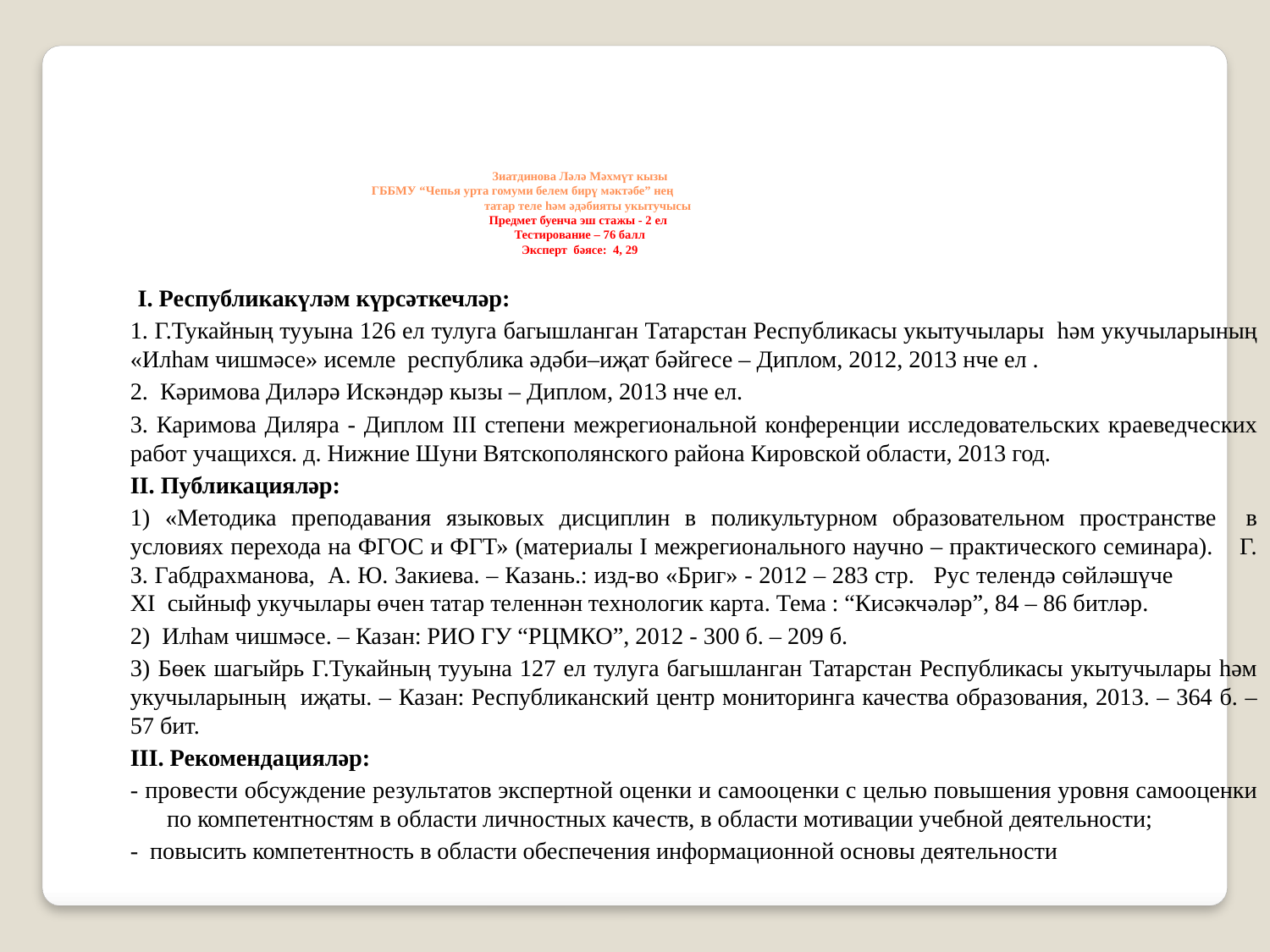

Зиатдинова Ләлә Мәхмүт кызы
             ГББМУ “Чепья урта гомуми белем бирү мәктәбе” нең
     татар теле һәм әдәбияты укытучысы
Предмет буенча эш стажы - 2 ел
Тестирование – 76 балл
Эксперт  бәясе:  4, 29

 I. Республикакүләм күрсәткечләр:
1. Г.Тукайның тууына 126 ел тулуга багышланган Татарстан Республикасы укытучылары  һәм укучыларының «Илһам чишмәсе» исемле  республика әдәби–иҗат бәйгесе – Диплом, 2012, 2013 нче ел .
2.  Кәримова Диләрә Искәндәр кызы – Диплом, 2013 нче ел.
3. Каримова Диляра - Диплом III степени межрегиональной конференции исследовательских краеведческих работ учащихся. д. Нижние Шуни Вятскополянского района Кировской области, 2013 год.
II. Публикацияләр:
1) «Методика преподавания языковых дисциплин в поликультурном образовательном пространстве  в условиях перехода на ФГОС и ФГТ» (материалы I межрегионального научно – практического семинара).    Г. З. Габдрахманова,  А. Ю. Закиева. – Казань.: изд-во «Бриг» - 2012 – 283 стр.   Рус телендә сөйләшүче              XI  сыйныф укучылары өчен татар теленнән технологик карта. Тема : “Кисәкчәләр”, 84 – 86 битләр.
2)  Илһам чишмәсе. – Казан: РИО ГУ “РЦМКО”, 2012 - 300 б. – 209 б.
3) Бөек шагыйрь Г.Тукайның тууына 127 ел тулуга багышланган Татарстан Республикасы укытучылары һәм укучыларының  иҗаты. – Казан: Республиканский центр мониторинга качества образования, 2013. – 364 б. – 57 бит.
III. Рекомендацияләр:
- провести обсуждение результатов экспертной оценки и самооценки с целью повышения уровня самооценки по компетентностям в области личностных качеств, в области мотивации учебной деятельности;
-  повысить компетентность в области обеспечения информационной основы деятельности